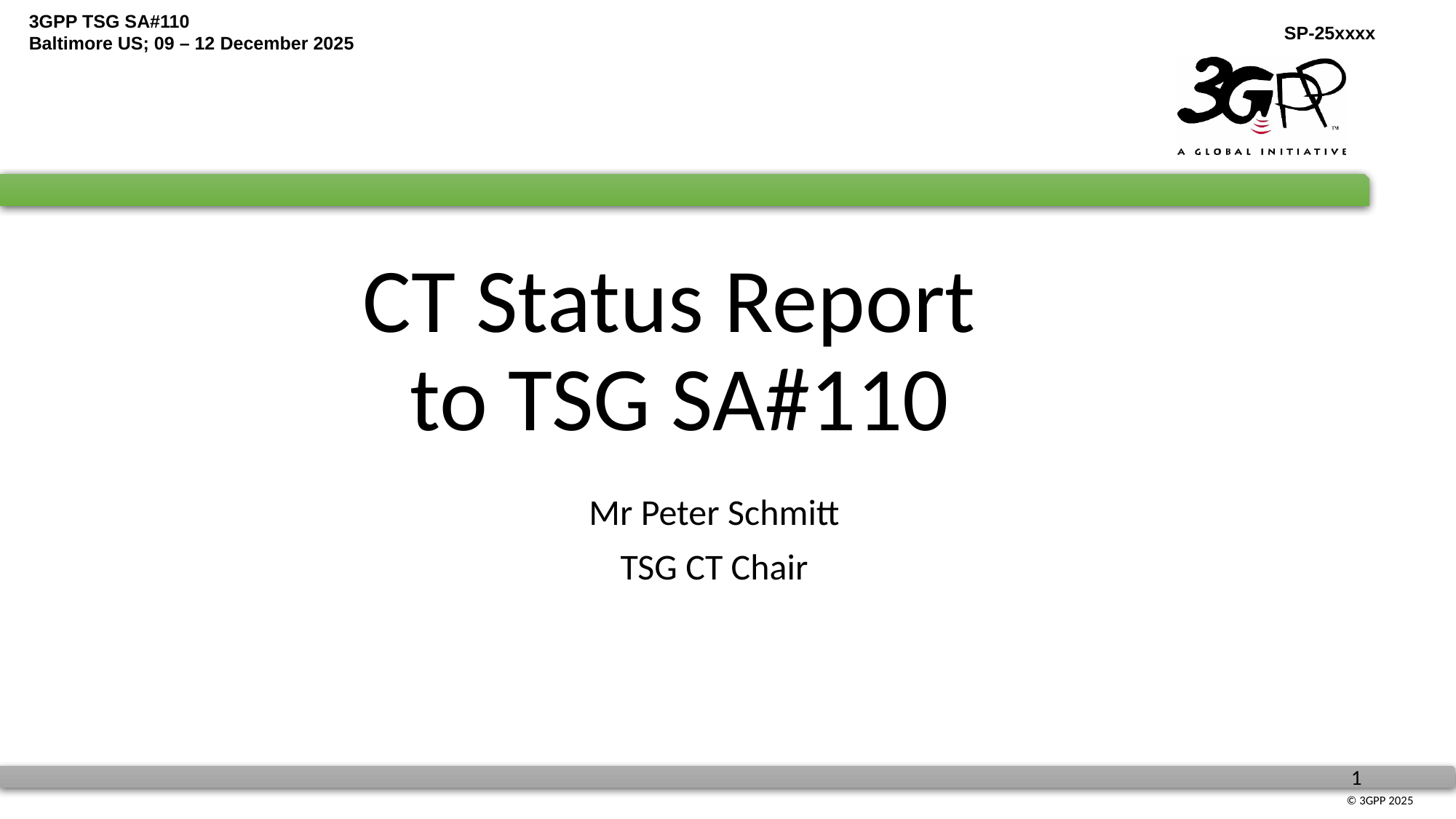

# CT Status Report to TSG SA#110
Mr Peter Schmitt
TSG CT Chair